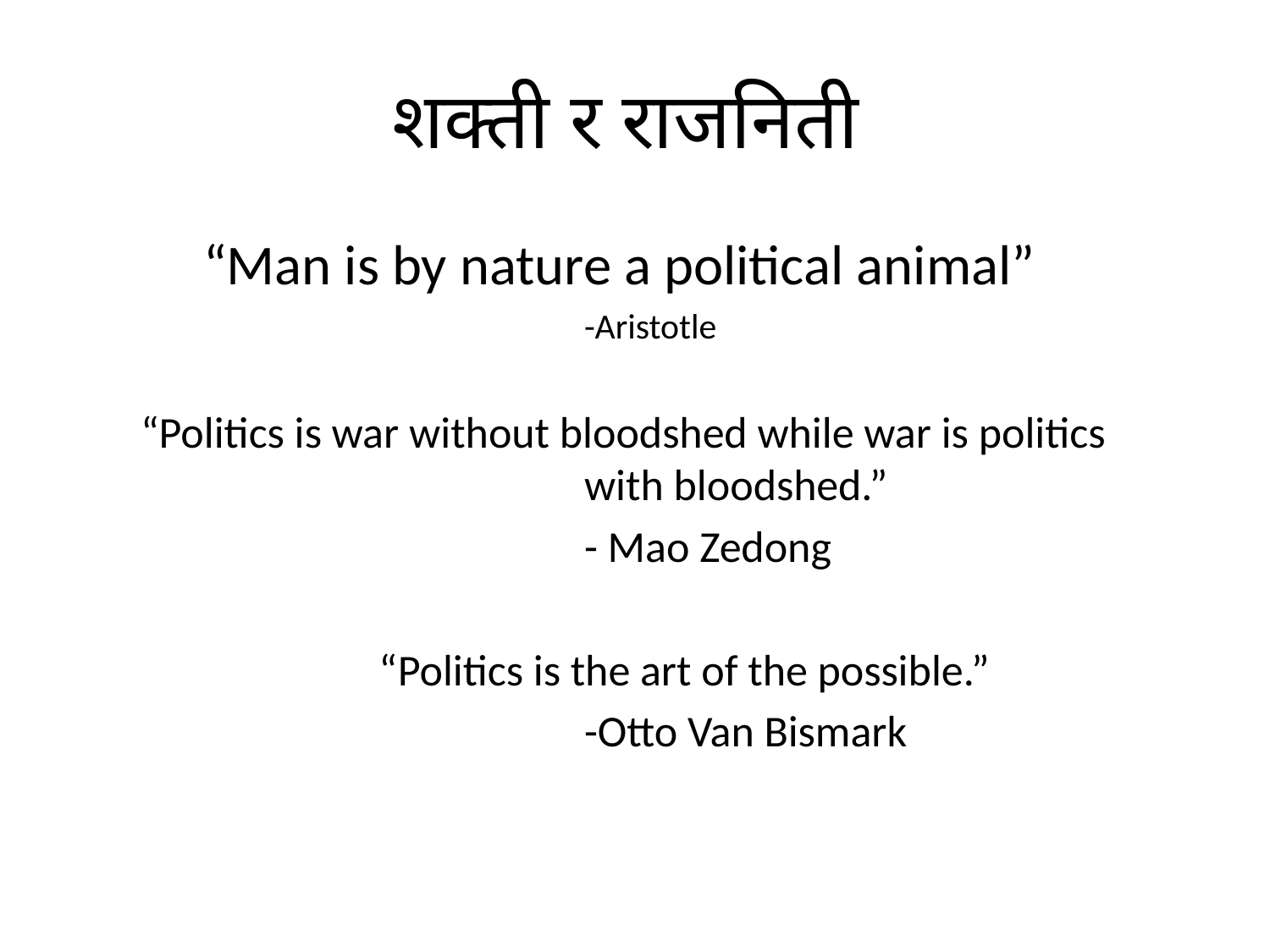

# शक्ती र राजनिती
	“Man is by nature a political animal”
-Aristotle

“Politics is war without bloodshed while war is politics with bloodshed.”
	- Mao Zedong

                        “Politics is the art of the possible.”
	-Otto Van Bismark